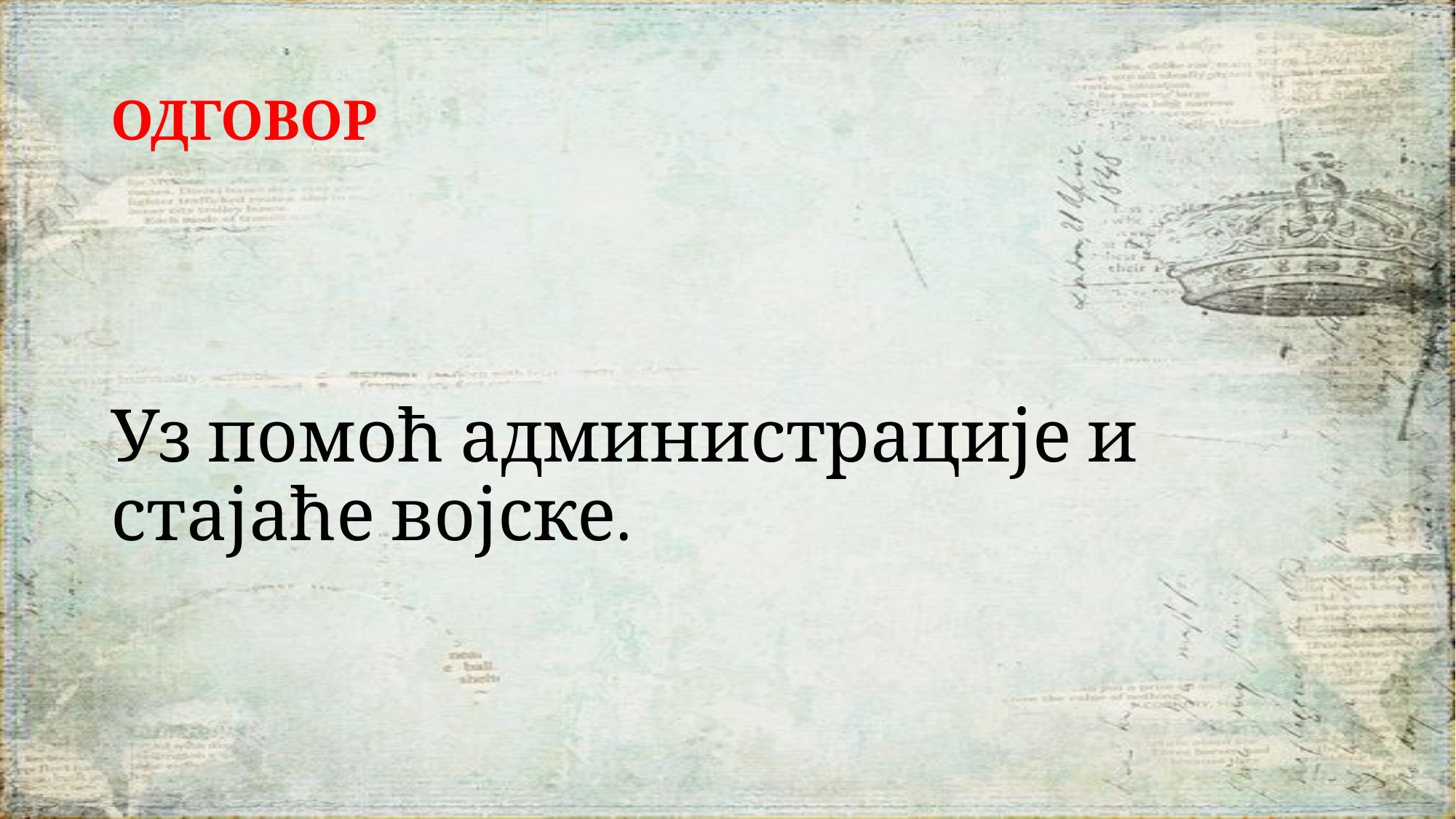

# ОДГОВОР
Уз помоћ администрације и стајаће војске.